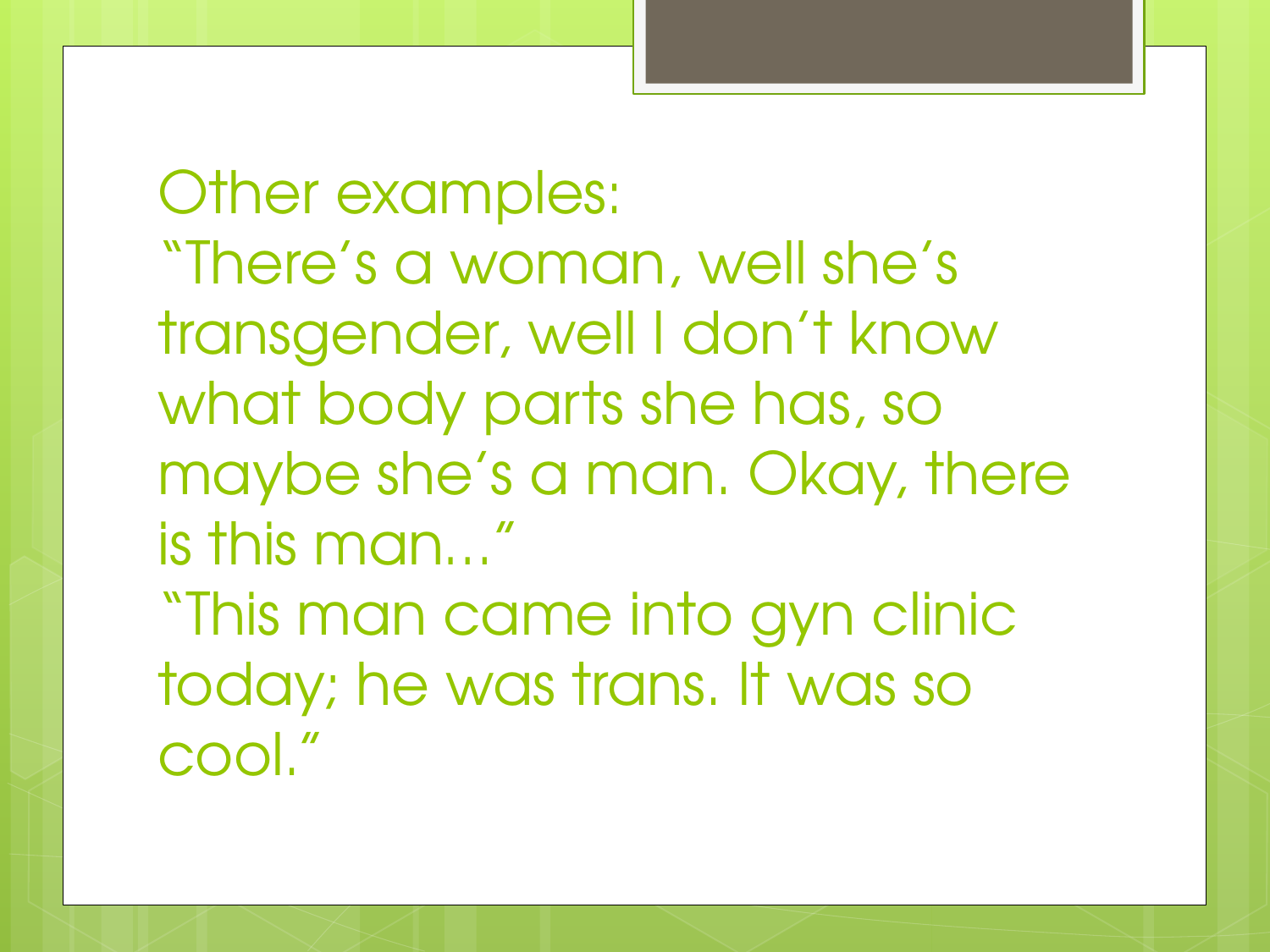

# Other examples: “There’s a woman, well she’s transgender, well I don’t know what body parts she has, so maybe she’s a man. Okay, there is this man…” “This man came into gyn clinic today; he was trans. It was so cool.”